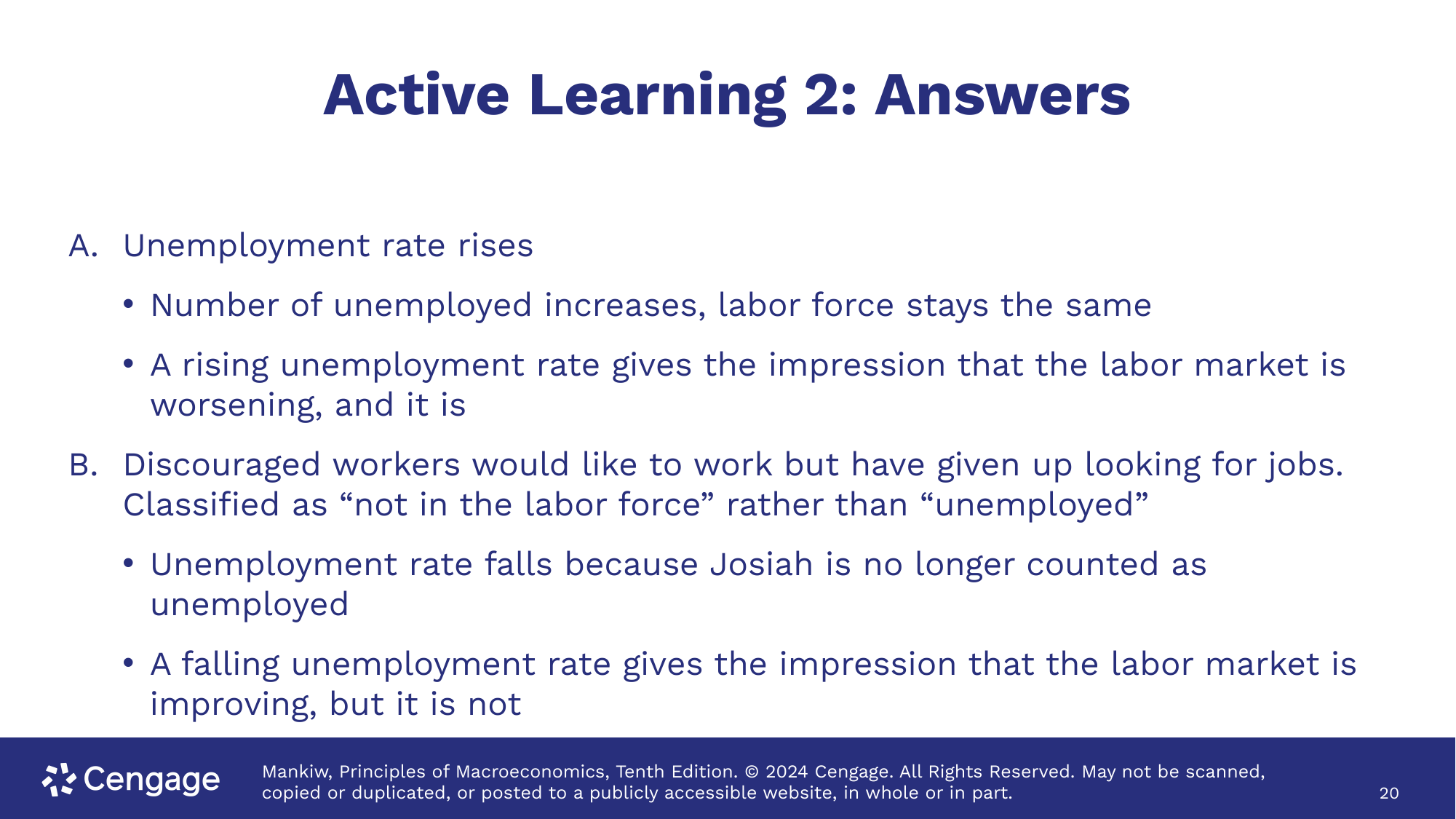

# Active Learning 2: Answers
Unemployment rate rises
Number of unemployed increases, labor force stays the same
A rising unemployment rate gives the impression that the labor market is worsening, and it is
Discouraged workers would like to work but have given up looking for jobs. Classified as “not in the labor force” rather than “unemployed”
Unemployment rate falls because Josiah is no longer counted as unemployed
A falling unemployment rate gives the impression that the labor market is improving, but it is not